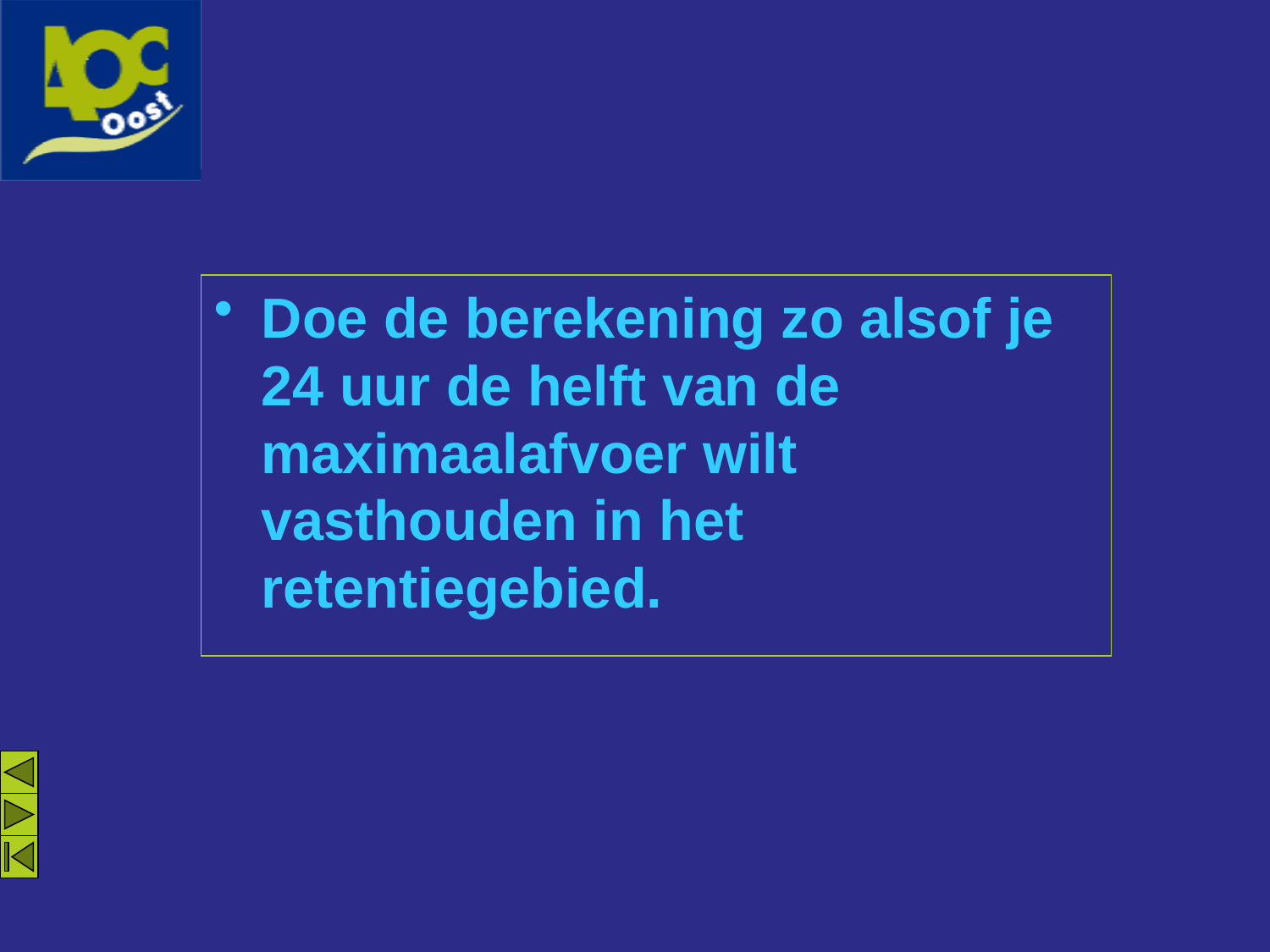

#
Doe de berekening zo alsof je 24 uur de helft van de maximaalafvoer wilt vasthouden in het retentiegebied.